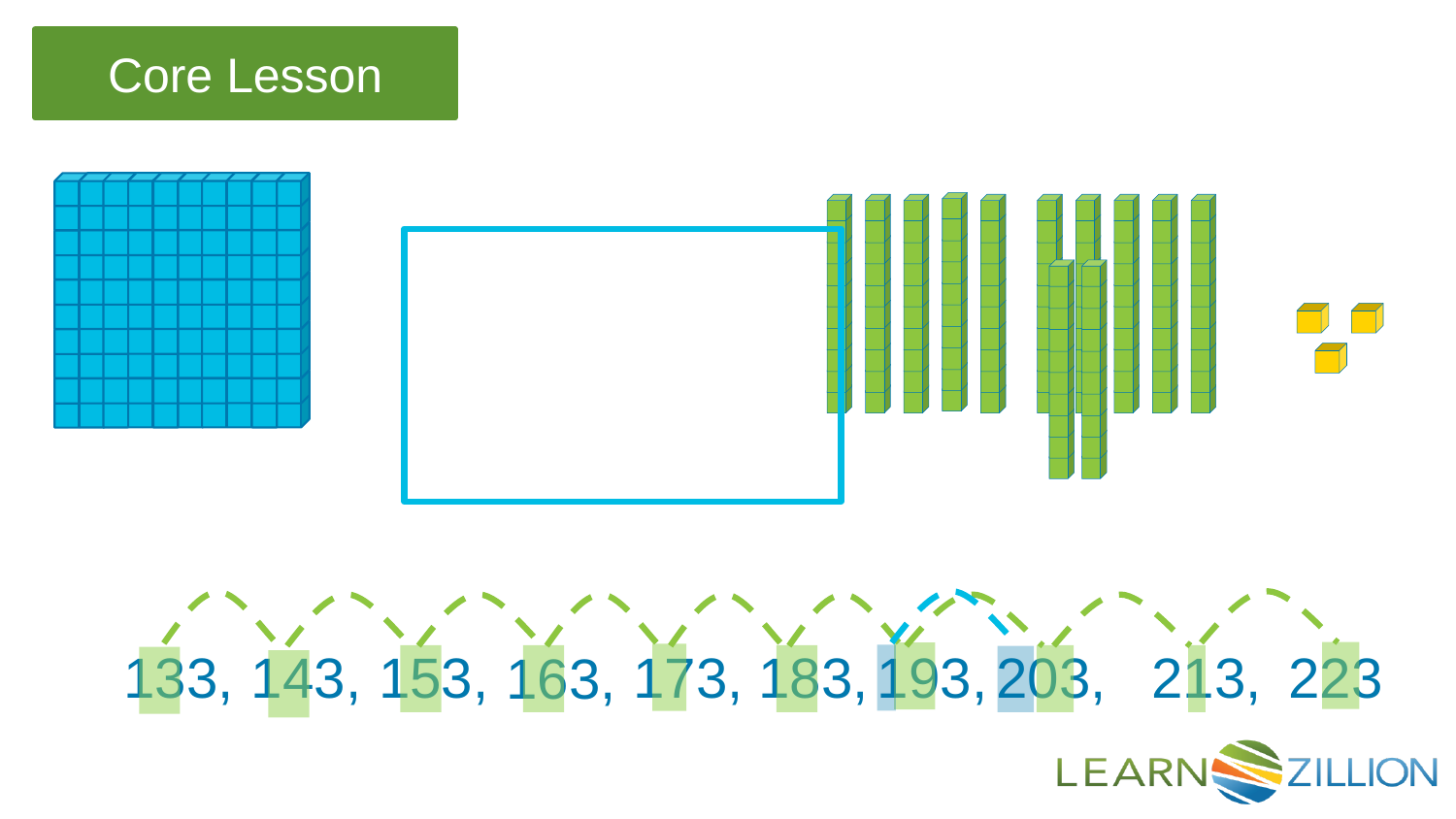

133,
143,
153,
173,
183,
193,
203,
213,
223
163,